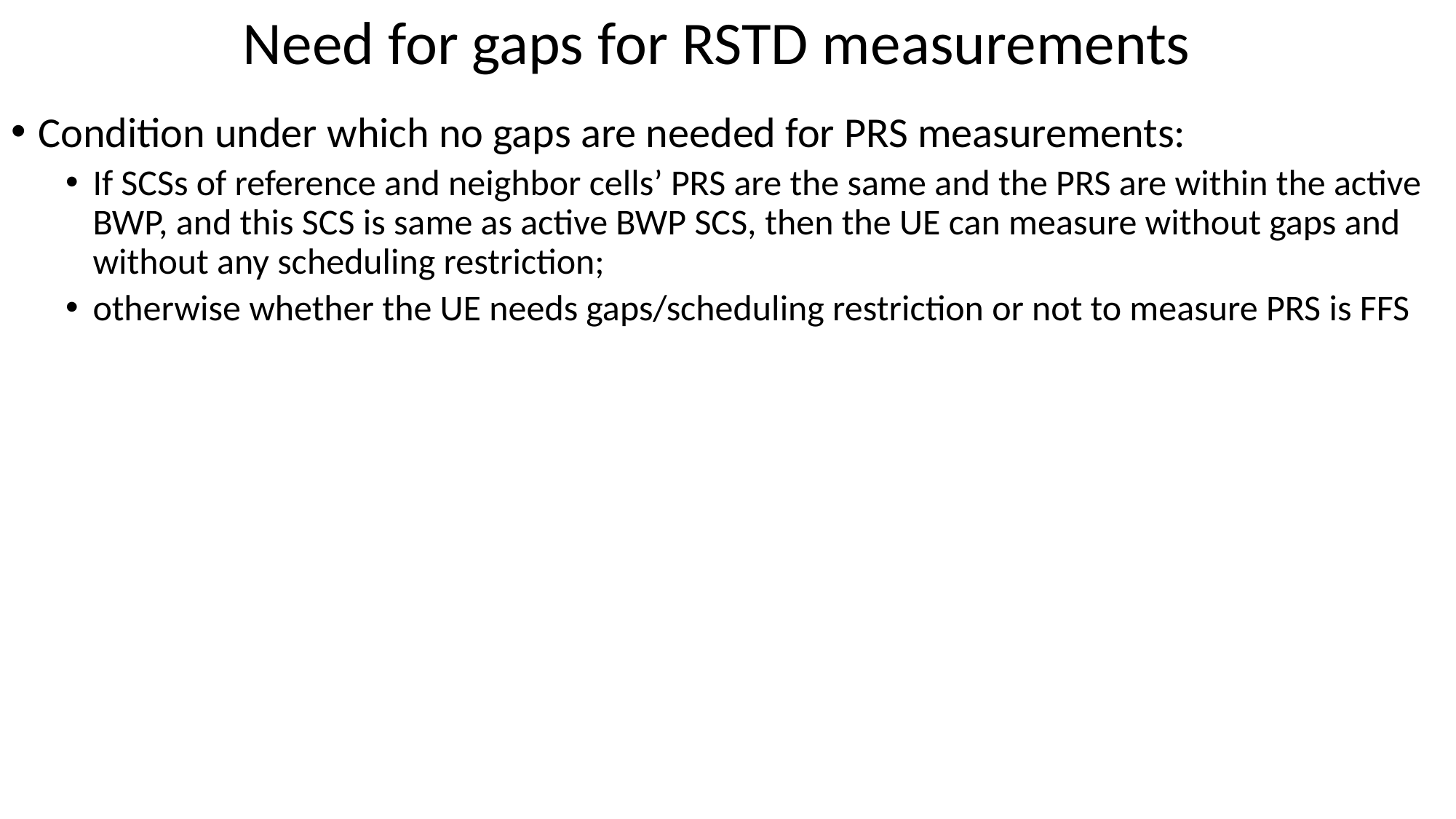

# Need for gaps for RSTD measurements
Condition under which no gaps are needed for PRS measurements:
If SCSs of reference and neighbor cells’ PRS are the same and the PRS are within the active BWP, and this SCS is same as active BWP SCS, then the UE can measure without gaps and without any scheduling restriction;
otherwise whether the UE needs gaps/scheduling restriction or not to measure PRS is FFS